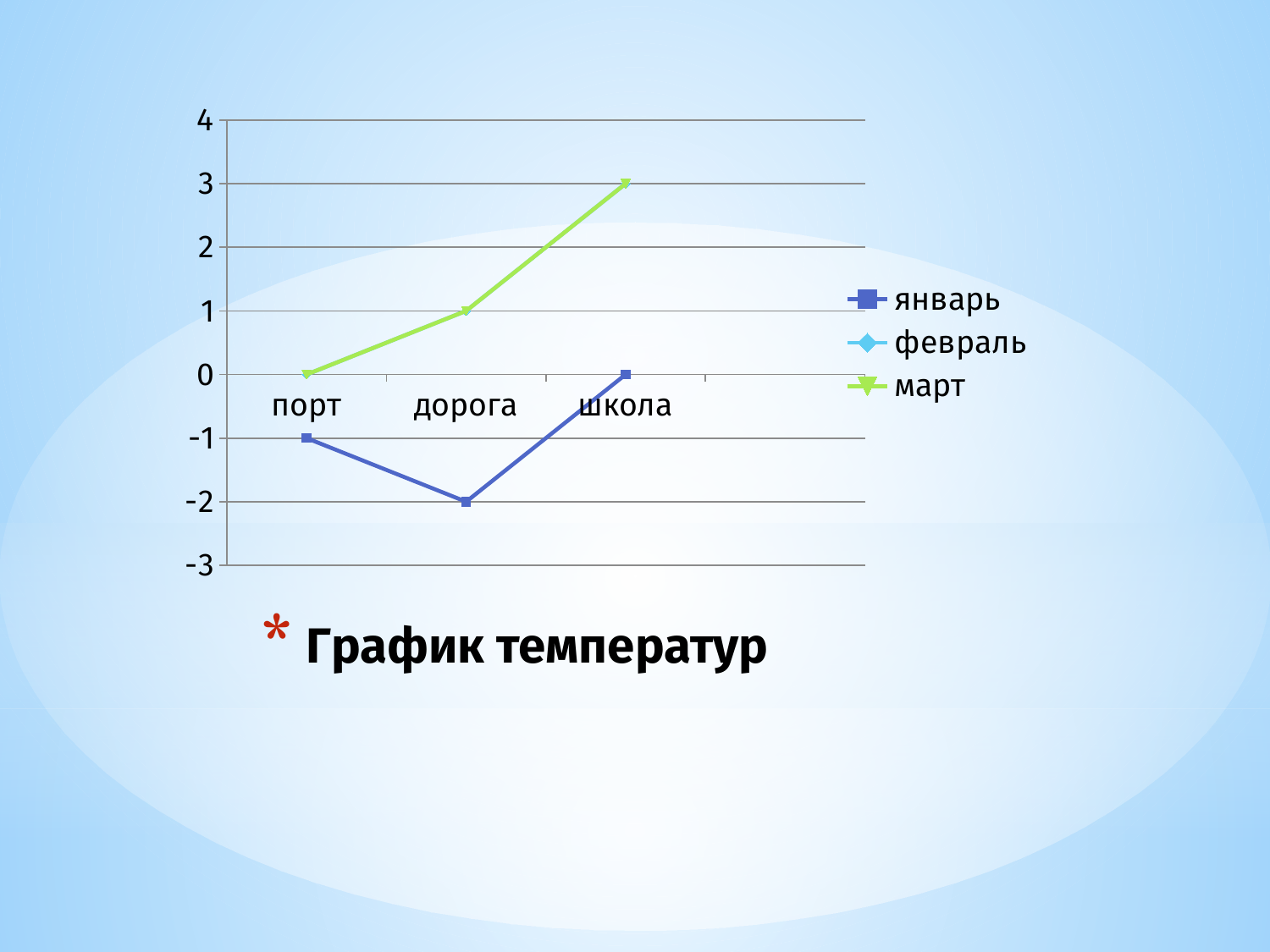

### Chart

| Category | январь | февраль | март |
|---|---|---|---|
| порт | -1.0 | 0.0 | 0.0 |
| дорога | -2.0 | 1.0 | 1.0 |
| школа | 0.0 | 3.0 | 3.0 |
# График температур